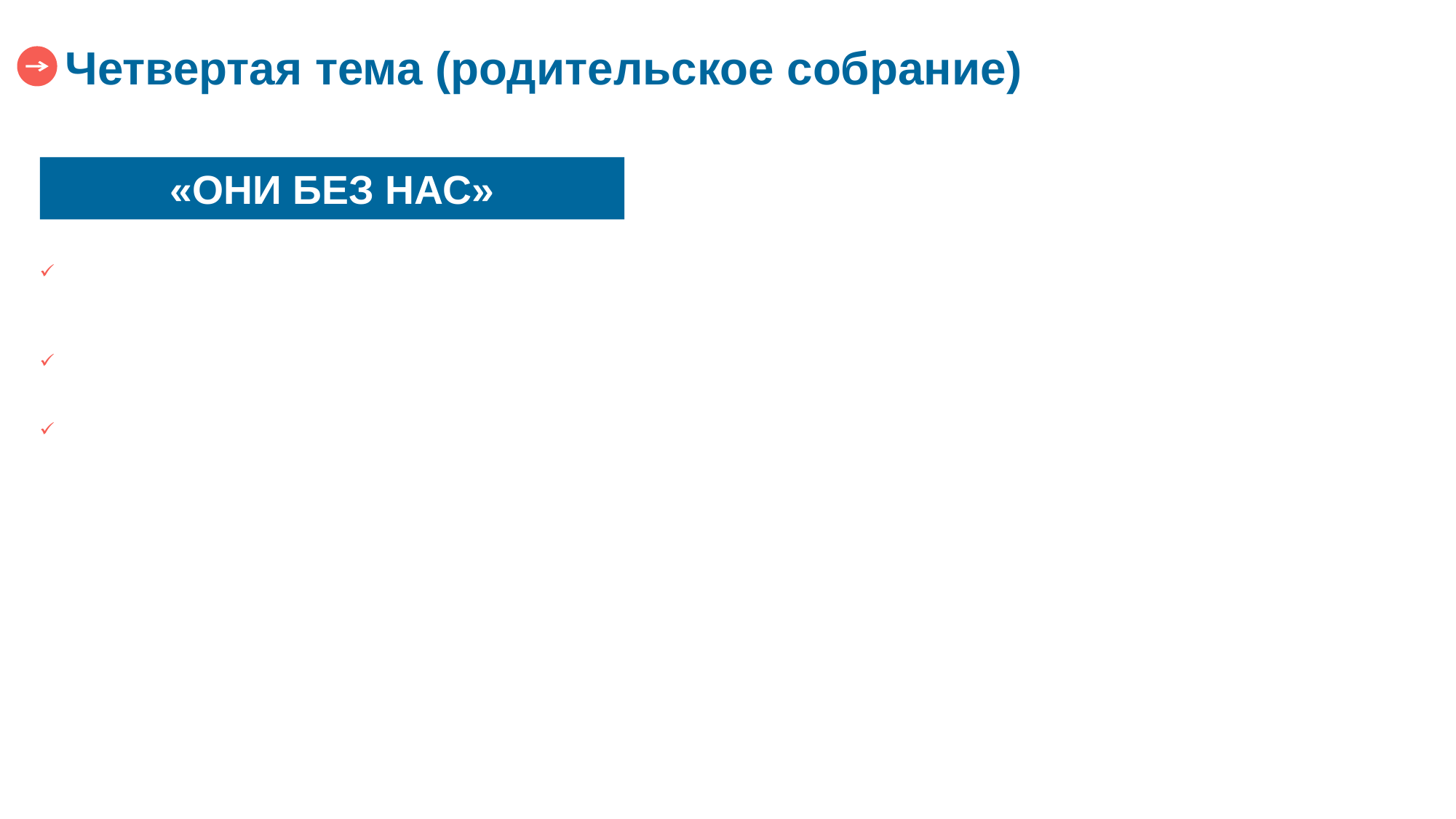

Четвертая тема (родительское собрание)

«ОНИ БЕЗ НАС»
  …
  …
  …